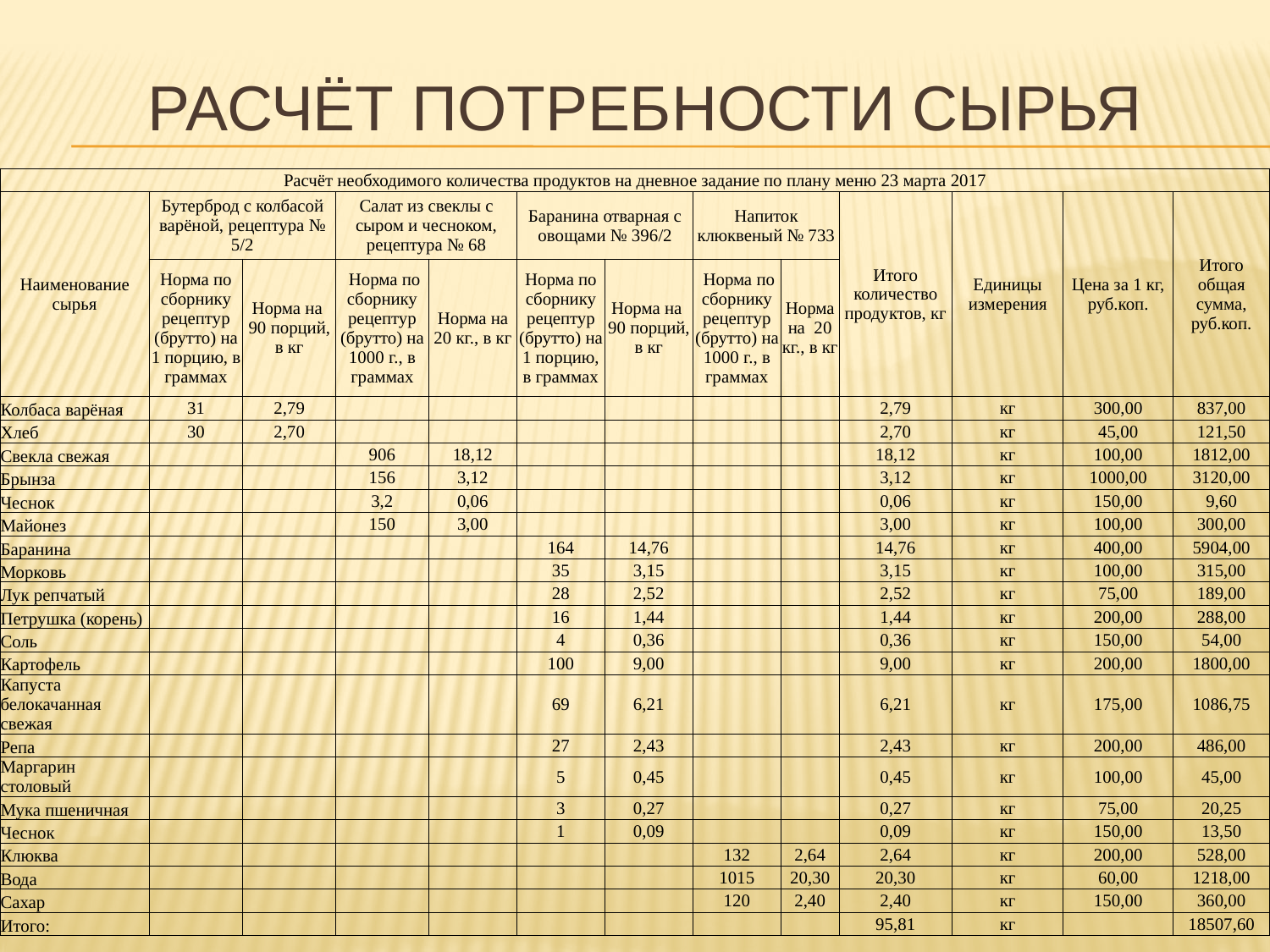

# Расчёт потребности сырья
| Расчёт необходимого количества продуктов на дневное задание по плану меню 23 марта 2017 |  |  |  |  |  |  |  |  |  |  |  |  |
| --- | --- | --- | --- | --- | --- | --- | --- | --- | --- | --- | --- | --- |
| Наименование сырья | Бутерброд с колбасой варёной, рецептура № 5/2 |  | Салат из свеклы с сыром и чесноком, рецептура № 68 |  | Баранина отварная с овощами № 396/2 |  | Напиток клюквеный № 733 |  | Итого количество продуктов, кг | Единицы измерения | Цена за 1 кг, руб.коп. | Итого общая сумма, руб.коп. |
|  | Норма по сборнику рецептур (брутто) на 1 порцию, в граммах | Норма на 90 порций, в кг | Норма по сборнику рецептур (брутто) на 1000 г., в граммах | Норма на 20 кг., в кг | Норма по сборнику рецептур (брутто) на 1 порцию, в граммах | Норма на 90 порций, в кг | Норма по сборнику рецептур (брутто) на 1000 г., в граммах | Норма на 20 кг., в кг |  |  |  |  |
| Колбаса варёная | 31 | 2,79 |  |  |  |  |  |  | 2,79 | кг | 300,00 | 837,00 |
| Хлеб | 30 | 2,70 |  |  |  |  |  |  | 2,70 | кг | 45,00 | 121,50 |
| Свекла свежая |  |  | 906 | 18,12 |  |  |  |  | 18,12 | кг | 100,00 | 1812,00 |
| Брынза |  |  | 156 | 3,12 |  |  |  |  | 3,12 | кг | 1000,00 | 3120,00 |
| Чеснок |  |  | 3,2 | 0,06 |  |  |  |  | 0,06 | кг | 150,00 | 9,60 |
| Майонез |  |  | 150 | 3,00 |  |  |  |  | 3,00 | кг | 100,00 | 300,00 |
| Баранина |  |  |  |  | 164 | 14,76 |  |  | 14,76 | кг | 400,00 | 5904,00 |
| Морковь |  |  |  |  | 35 | 3,15 |  |  | 3,15 | кг | 100,00 | 315,00 |
| Лук репчатый |  |  |  |  | 28 | 2,52 |  |  | 2,52 | кг | 75,00 | 189,00 |
| Петрушка (корень) |  |  |  |  | 16 | 1,44 |  |  | 1,44 | кг | 200,00 | 288,00 |
| Соль |  |  |  |  | 4 | 0,36 |  |  | 0,36 | кг | 150,00 | 54,00 |
| Картофель |  |  |  |  | 100 | 9,00 |  |  | 9,00 | кг | 200,00 | 1800,00 |
| Капуста белокачанная свежая |  |  |  |  | 69 | 6,21 |  |  | 6,21 | кг | 175,00 | 1086,75 |
| Репа |  |  |  |  | 27 | 2,43 |  |  | 2,43 | кг | 200,00 | 486,00 |
| Маргарин столовый |  |  |  |  | 5 | 0,45 |  |  | 0,45 | кг | 100,00 | 45,00 |
| Мука пшеничная |  |  |  |  | 3 | 0,27 |  |  | 0,27 | кг | 75,00 | 20,25 |
| Чеснок |  |  |  |  | 1 | 0,09 |  |  | 0,09 | кг | 150,00 | 13,50 |
| Клюква |  |  |  |  |  |  | 132 | 2,64 | 2,64 | кг | 200,00 | 528,00 |
| Вода |  |  |  |  |  |  | 1015 | 20,30 | 20,30 | кг | 60,00 | 1218,00 |
| Сахар |  |  |  |  |  |  | 120 | 2,40 | 2,40 | кг | 150,00 | 360,00 |
| Итого: |  |  |  |  |  |  |  |  | 95,81 | кг |  | 18507,60 |